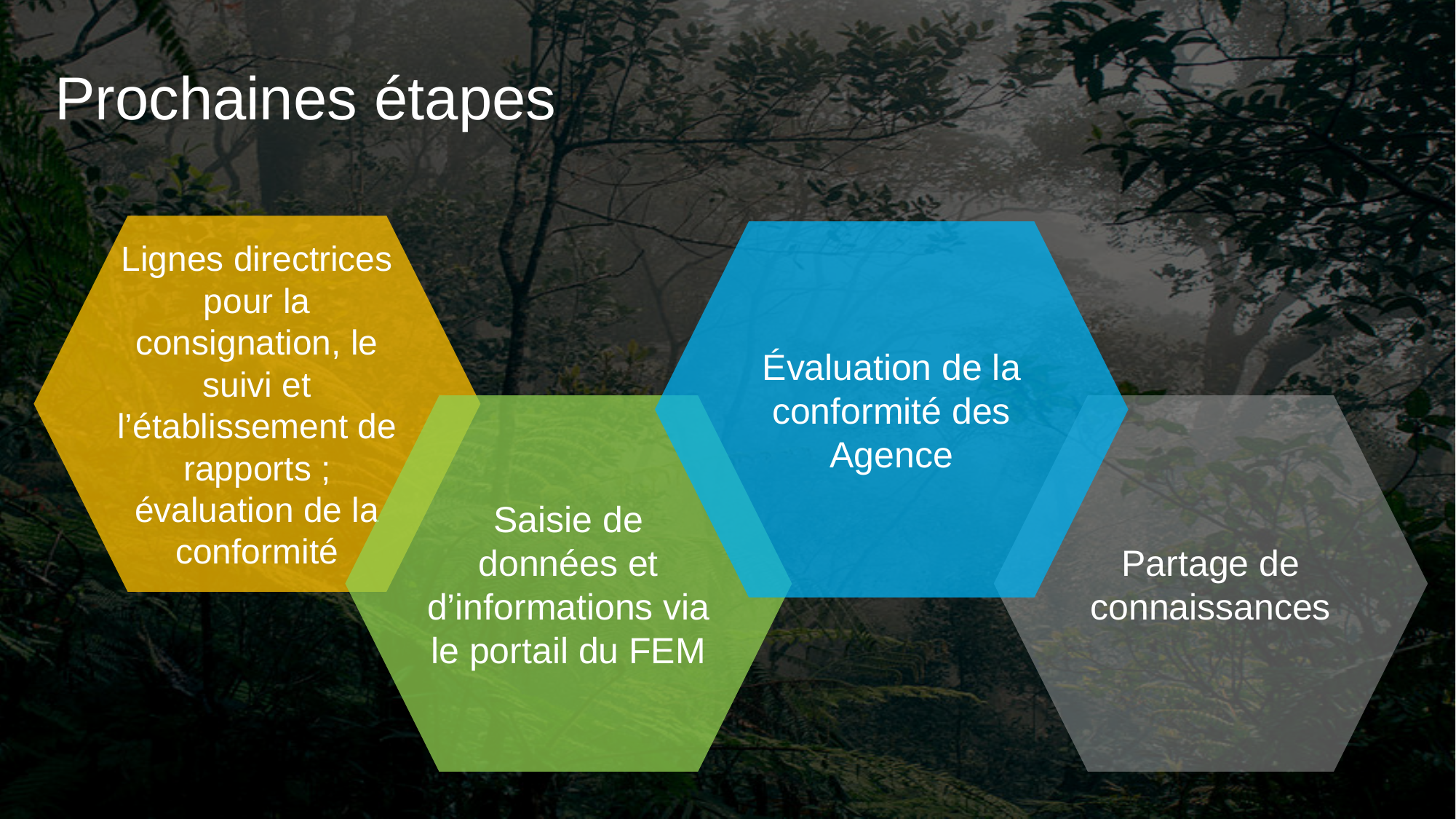

# Prochaines étapes

Lignes directrices pour la consignation, le suivi et l’établissement de rapports ; évaluation de la conformité
Évaluation de la conformité des Agence
Saisie de données et d’informations via le portail du FEM
Partage de connaissances